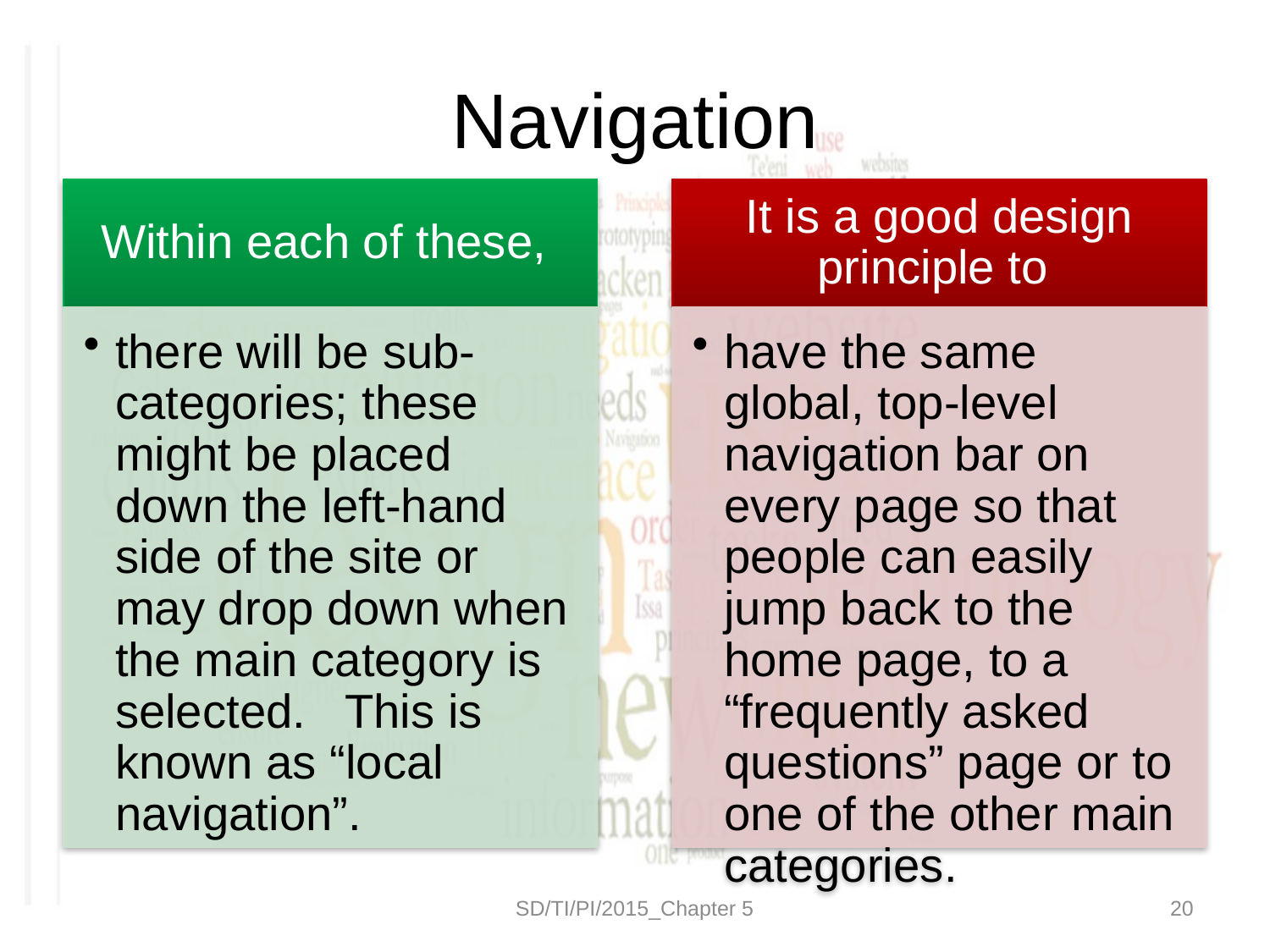

# Navigation
Within each of these,
there will be sub-categories; these might be placed down the left-hand side of the site or may drop down when the main category is selected.   This is known as “local navigation”.
It is a good design principle to
have the same global, top-level navigation bar on every page so that people can easily jump back to the home page, to a “frequently asked questions” page or to one of the other main categories.
SD/TI/PI/2015_Chapter 5
20